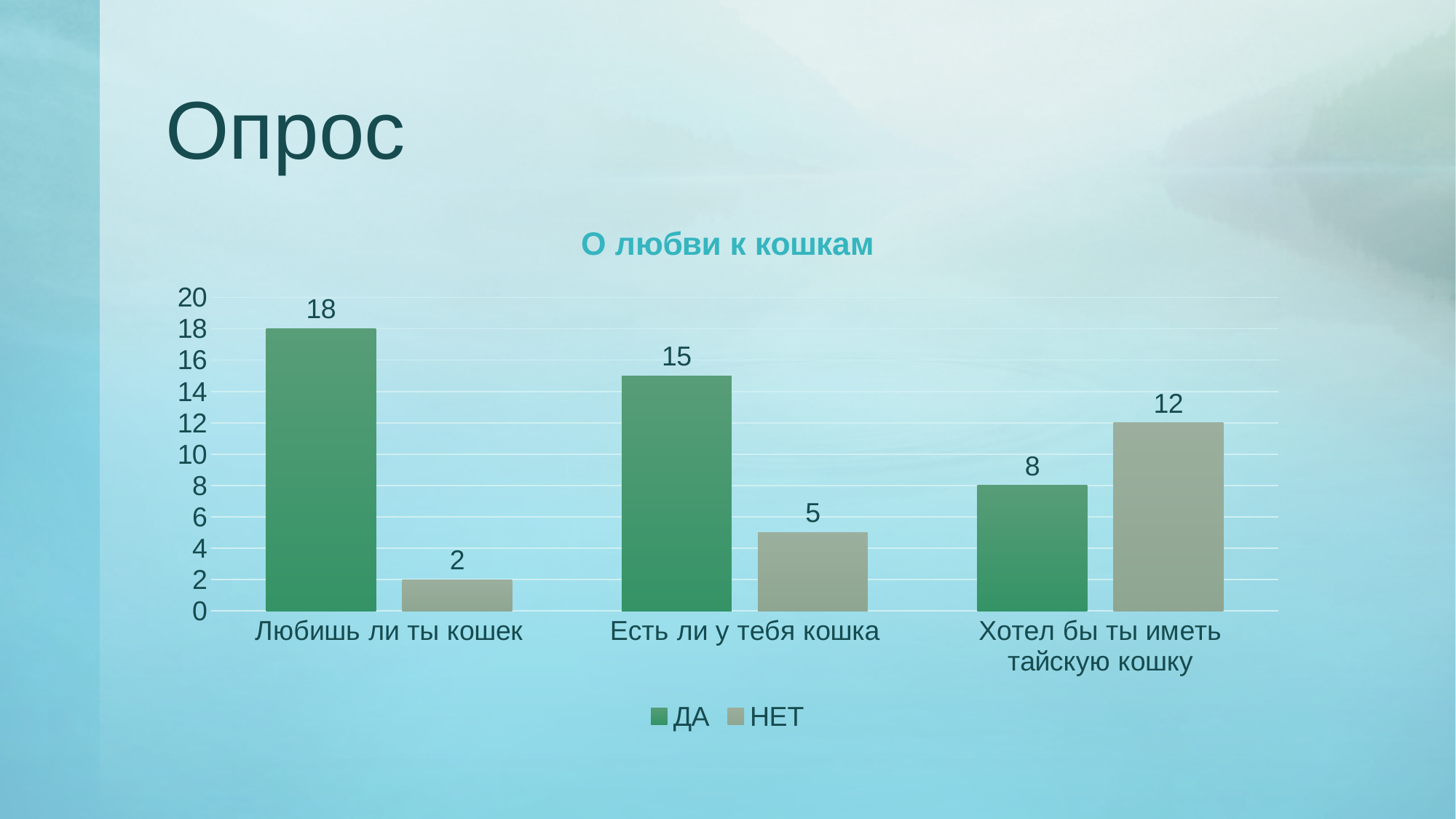

# Опрос

### Chart: О любви к кошкам

| Category | ДА | НЕТ |
|---|---|---|
| Любишь ли ты кошек | 18.0 | 2.0 |
| Есть ли у тебя кошка | 15.0 | 5.0 |
| Хотел бы ты иметь тайскую кошку | 8.0 | 12.0 |